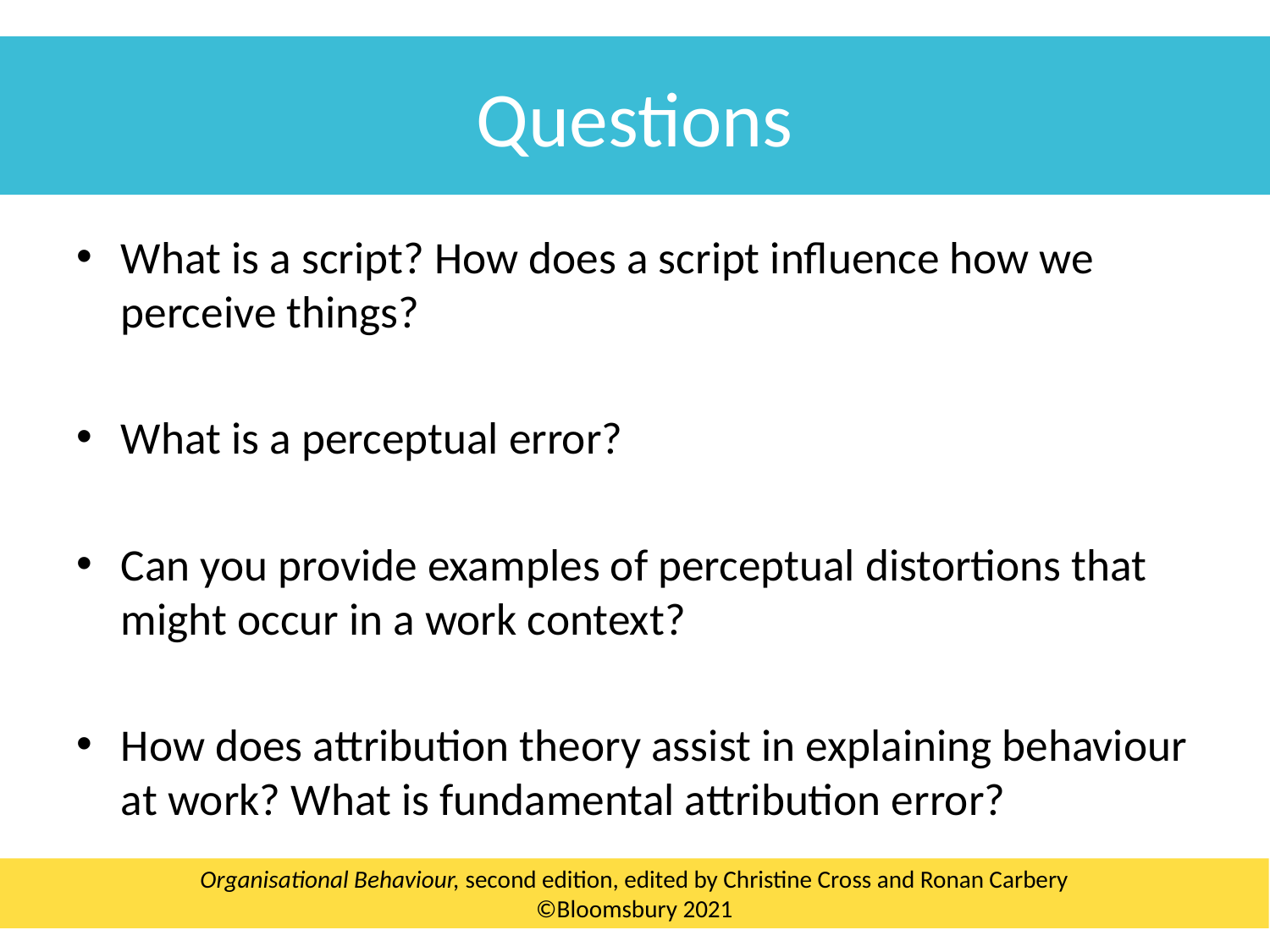

Questions
What is a script? How does a script influence how we perceive things?

What is a perceptual error?

Can you provide examples of perceptual distortions that might occur in a work context?

How does attribution theory assist in explaining behaviour at work? What is fundamental attribution error?